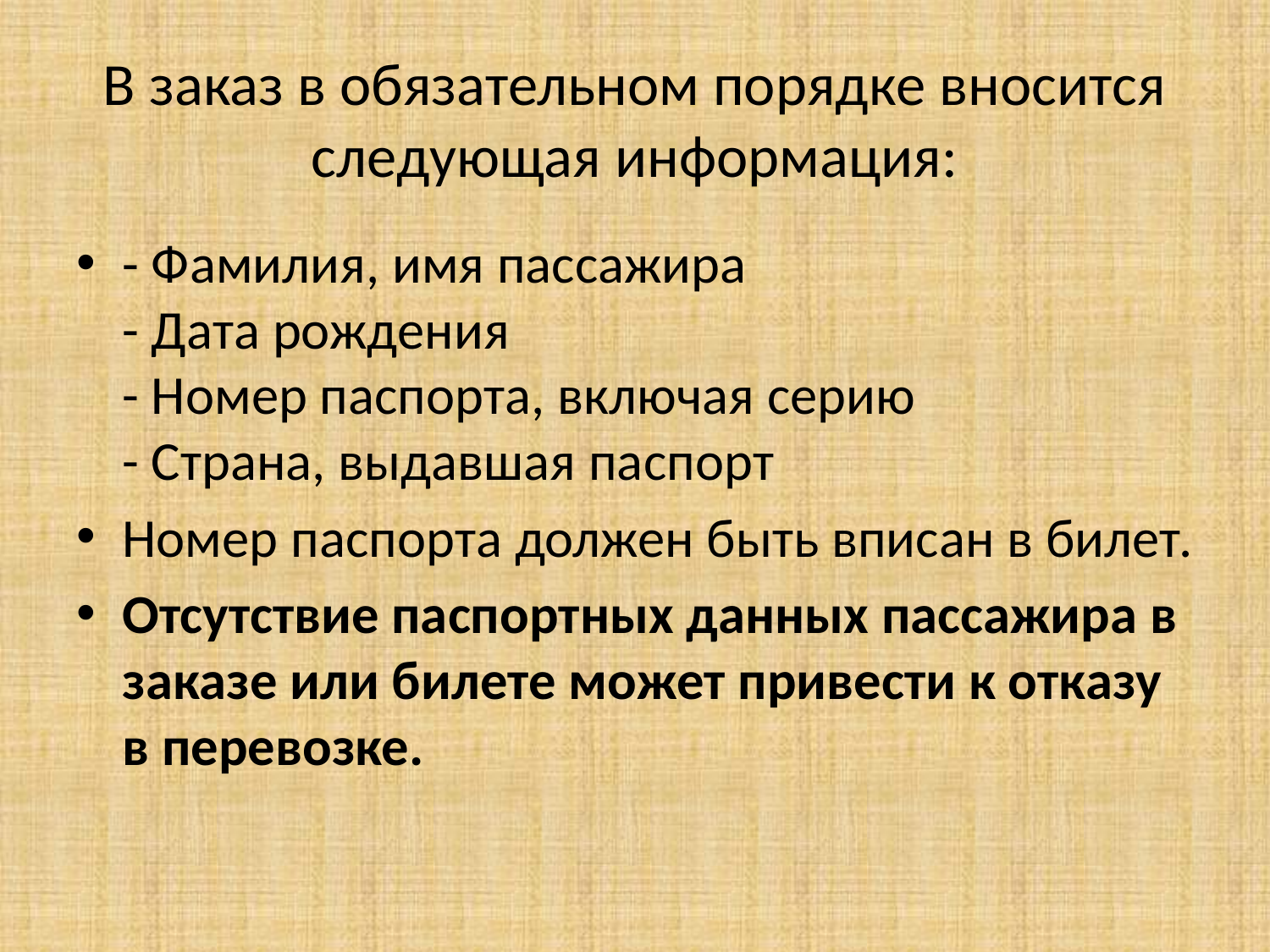

# В заказ в обязательном порядке вносится следующая информация:
- Фамилия, имя пассажира
- Дата рождения
- Номер паспорта, включая серию
- Страна, выдавшая паспорт
Номер паспорта должен быть вписан в билет.
Отсутствие паспортных данных пассажира в заказе или билете может привести к отказу в перевозке.